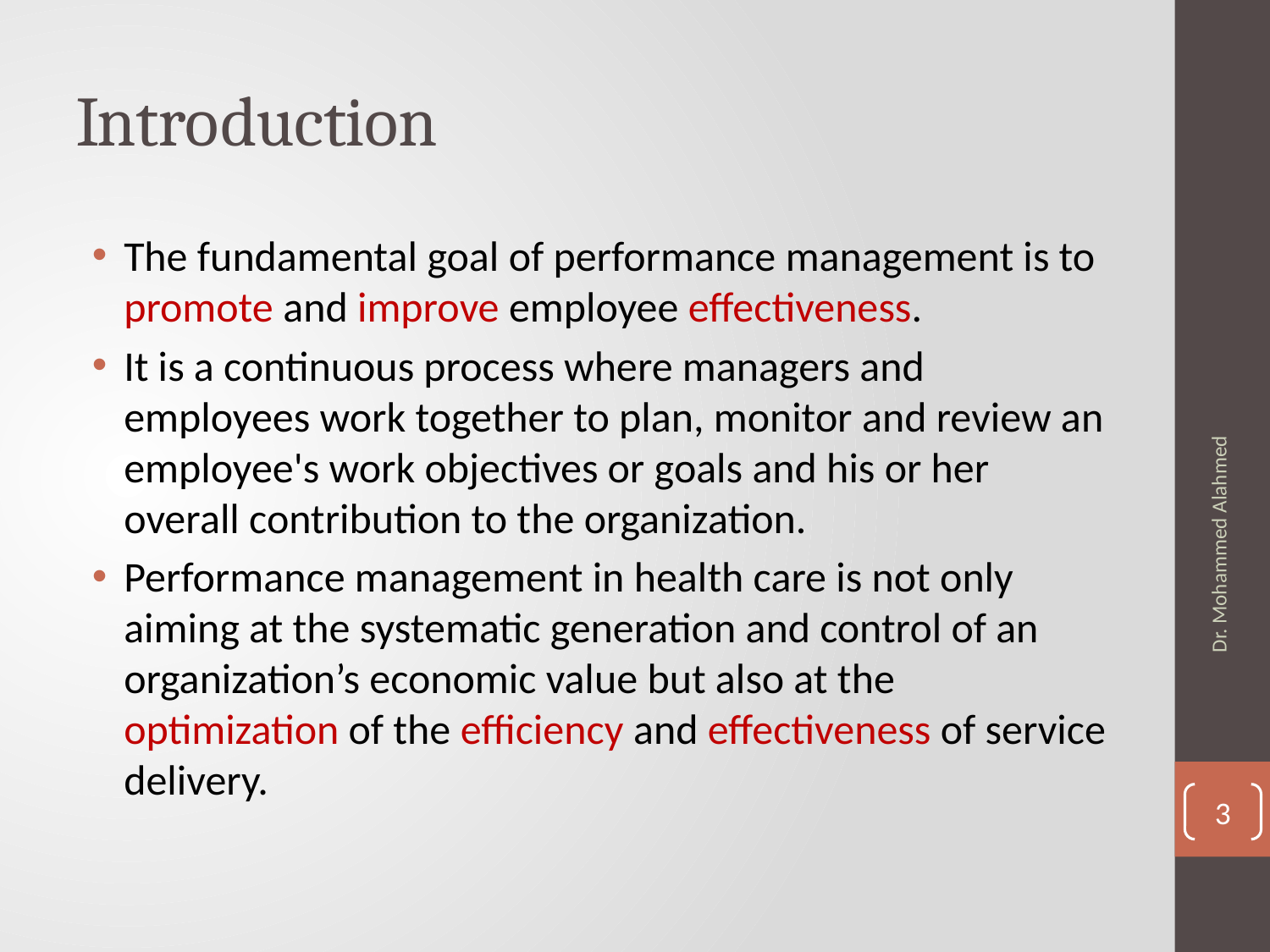

# Introduction
The fundamental goal of performance management is to promote and improve employee effectiveness.
It is a continuous process where managers and employees work together to plan, monitor and review an employee's work objectives or goals and his or her overall contribution to the organization.
Performance management in health care is not only aiming at the systematic generation and control of an organization’s economic value but also at the optimization of the efficiency and effectiveness of service delivery.
Dr. Mohammed Alahmed
3